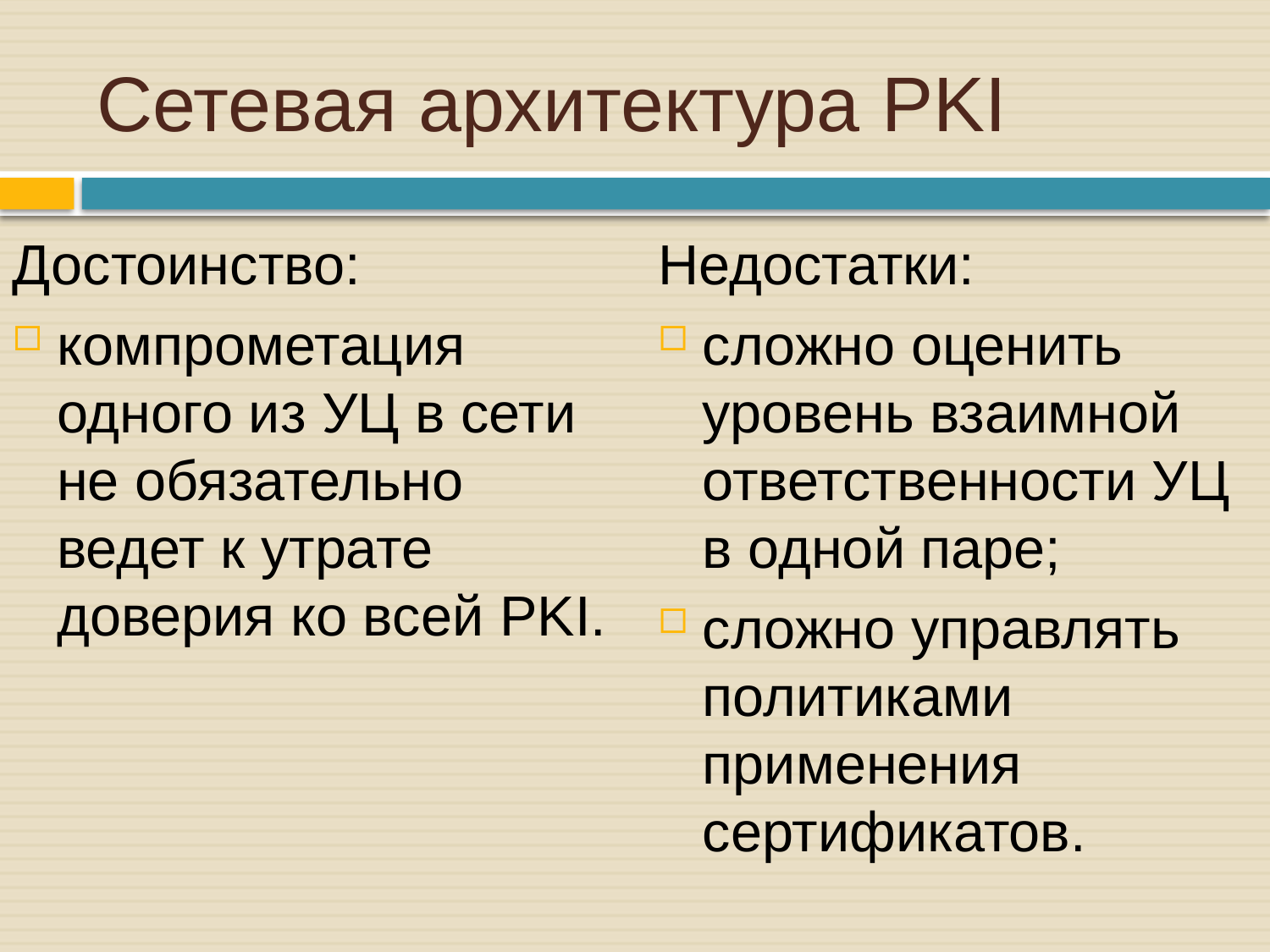

# Сетевая архитектура PKI
Достоинство:
компрометация одного из УЦ в сети не обязательно ведет к утрате доверия ко всей PKI.
Недостатки:
сложно оценить уровень взаимной ответственности УЦ в одной паре;
сложно управлять политиками применения сертификатов.